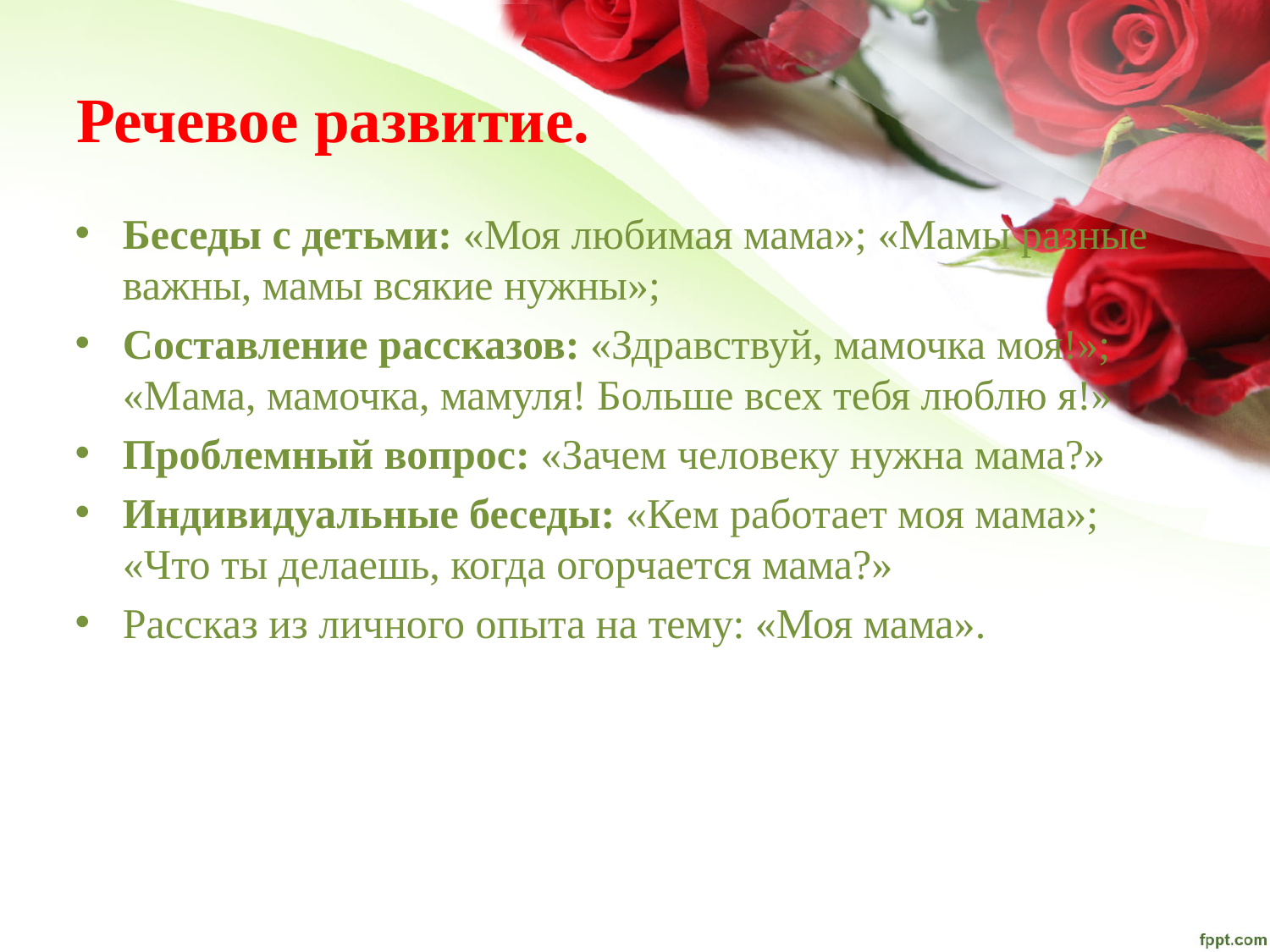

# Речевое развитие.
Беседы с детьми: «Моя любимая мама»; «Мамы разные важны, мамы всякие нужны»;
Составление рассказов: «Здравствуй, мамочка моя!»; «Мама, мамочка, мамуля! Больше всех тебя люблю я!»
Проблемный вопрос: «Зачем человеку нужна мама?»
Индивидуальные беседы: «Кем работает моя мама»; «Что ты делаешь, когда огорчается мама?»
Рассказ из личного опыта на тему: «Моя мама».